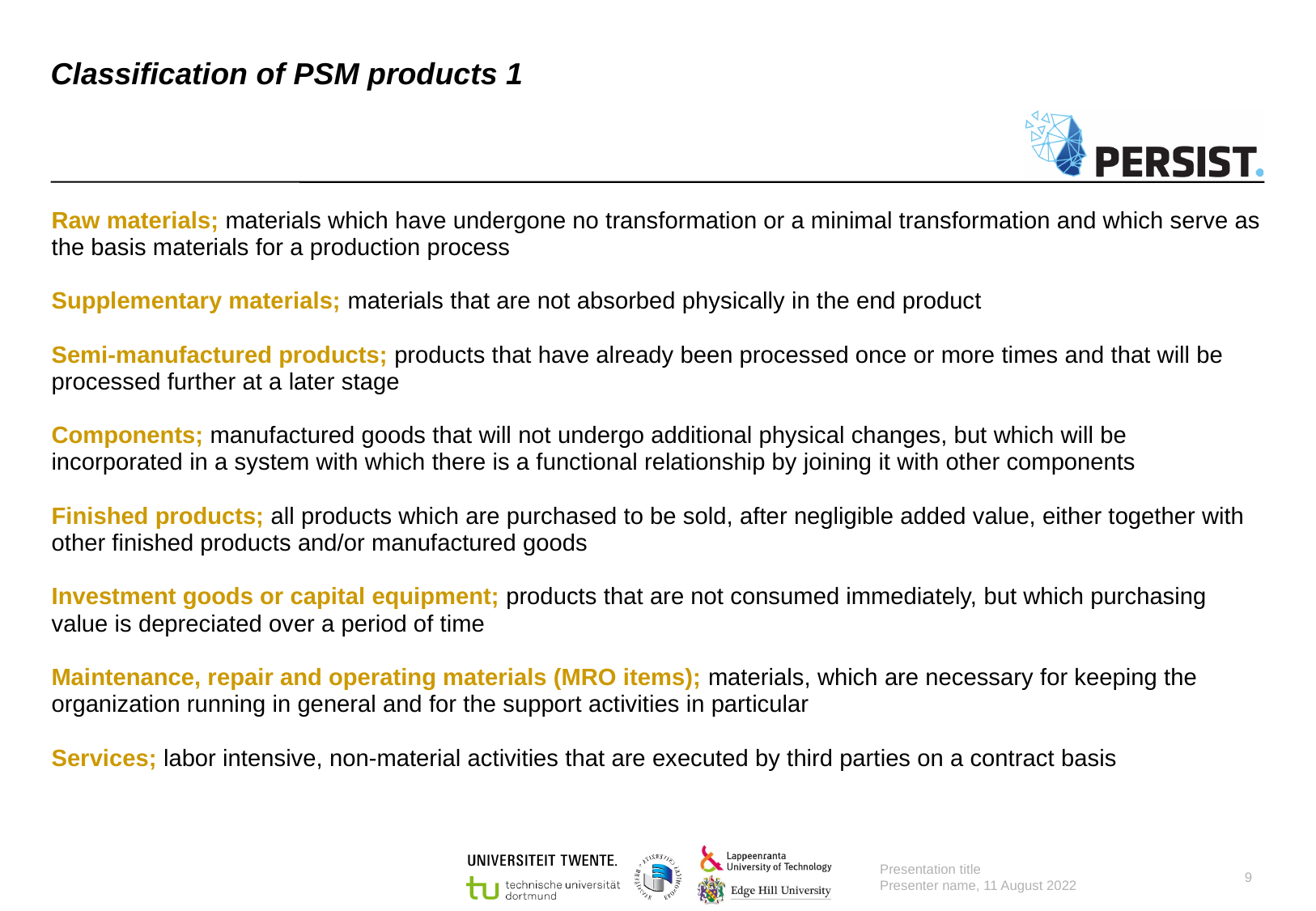

# Classification of PSM products 1

Raw materials; materials which have undergone no transformation or a minimal transformation and which serve as the basis materials for a production process

Supplementary materials; materials that are not absorbed physically in the end product

Semi-manufactured products; products that have already been processed once or more times and that will be processed further at a later stage

Components; manufactured goods that will not undergo additional physical changes, but which will be incorporated in a system with which there is a functional relationship by joining it with other components

Finished products; all products which are purchased to be sold, after negligible added value, either together with other finished products and/or manufactured goods

Investment goods or capital equipment; products that are not consumed immediately, but which purchasing value is depreciated over a period of time

Maintenance, repair and operating materials (MRO items); materials, which are necessary for keeping the organization running in general and for the support activities in particular

Services; labor intensive, non-material activities that are executed by third parties on a contract basis

Presentation title
Presenter name, 11 August 2022
9